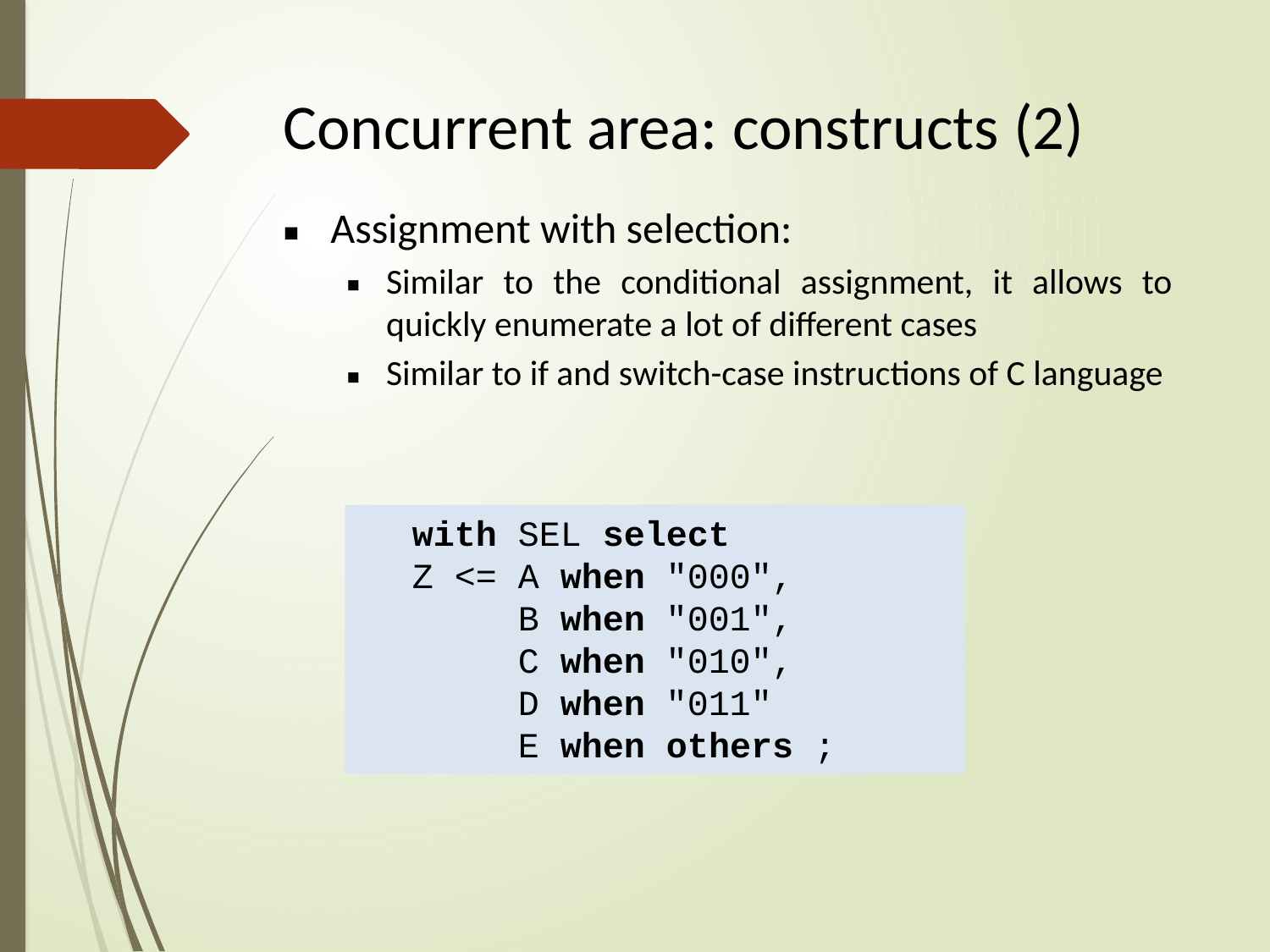

# Concurrent area: constructs (2)
Assignment with selection:
Similar to the conditional assignment, it allows to quickly enumerate a lot of different cases
Similar to if and switch-case instructions of C language
with SEL select
Z <= A when "000",
     B when "001",
     C when "010",
     D when "011"
     E when others ;